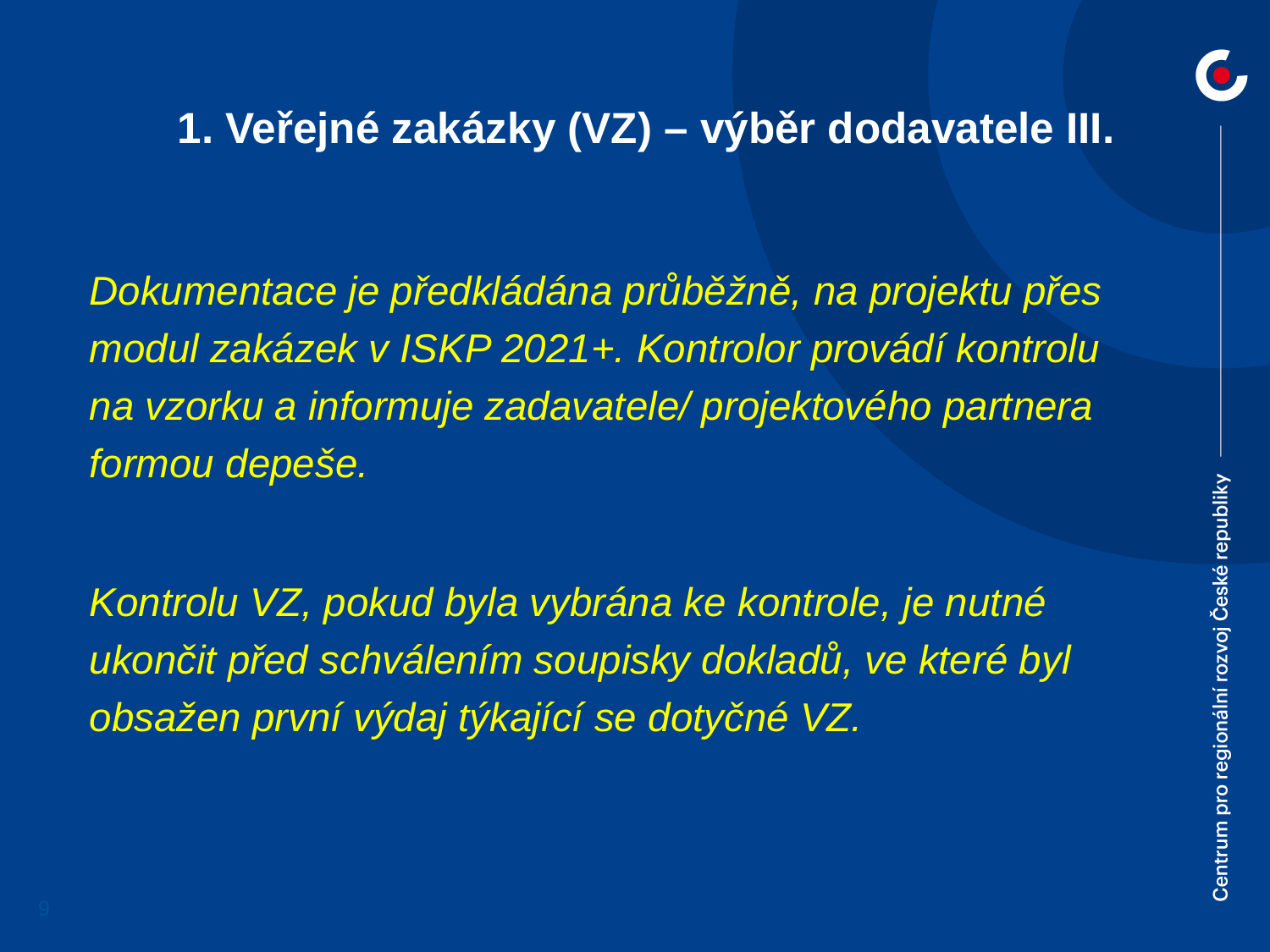

1. Veřejné zakázky (VZ) – výběr dodavatele III.

Dokumentace je předkládána průběžně, na projektu přes modul zakázek v ISKP 2021+. Kontrolor provádí kontrolu na vzorku a informuje zadavatele/ projektového partnera formou depeše.

Kontrolu VZ, pokud byla vybrána ke kontrole, je nutné ukončit před schválením soupisky dokladů, ve které byl obsažen první výdaj týkající se dotyčné VZ.

9